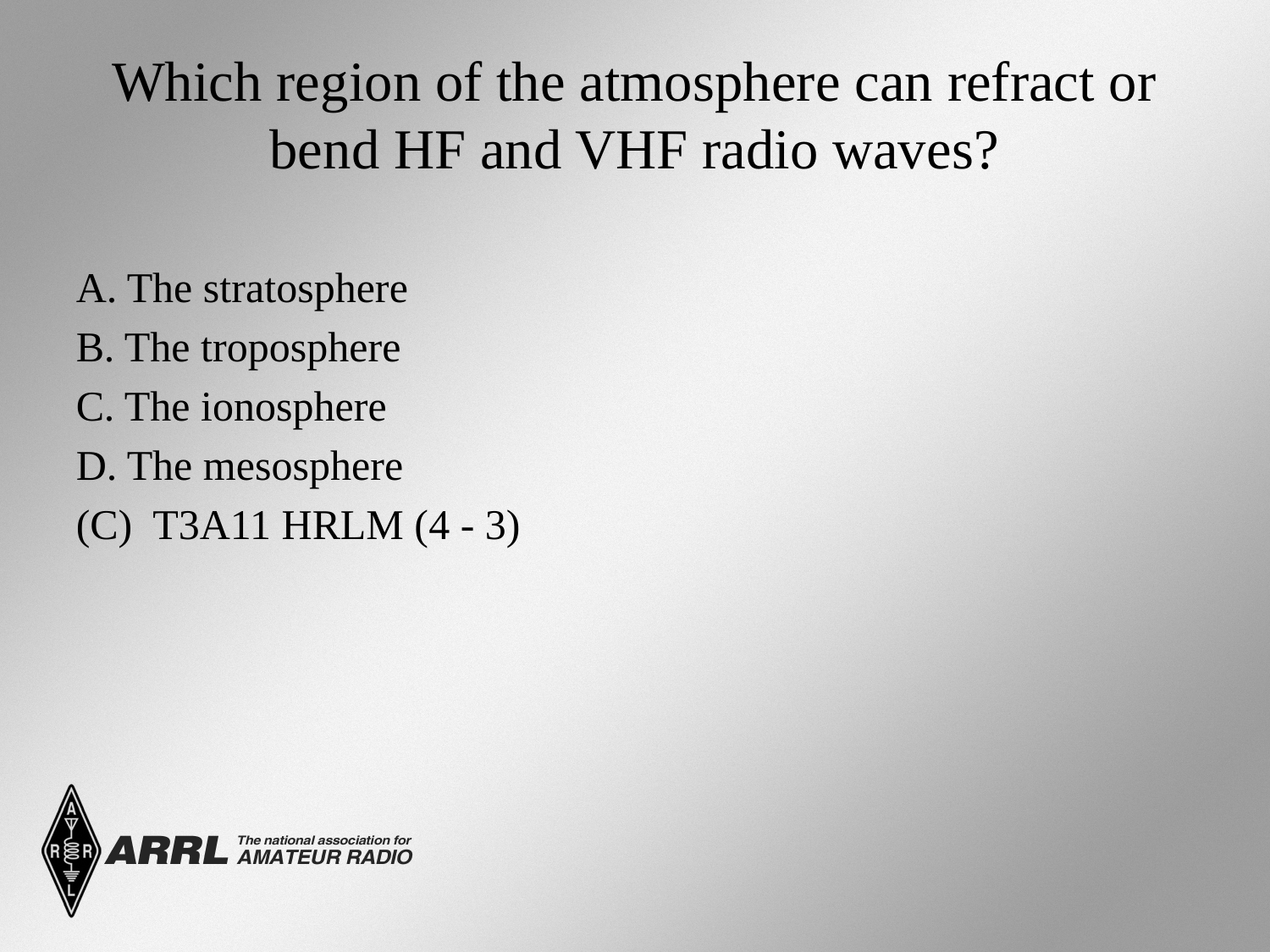

# Which region of the atmosphere can refract or bend HF and VHF radio waves?
A. The stratosphere
B. The troposphere
C. The ionosphere
D. The mesosphere
(C)  T3A11 HRLM (4 - 3)